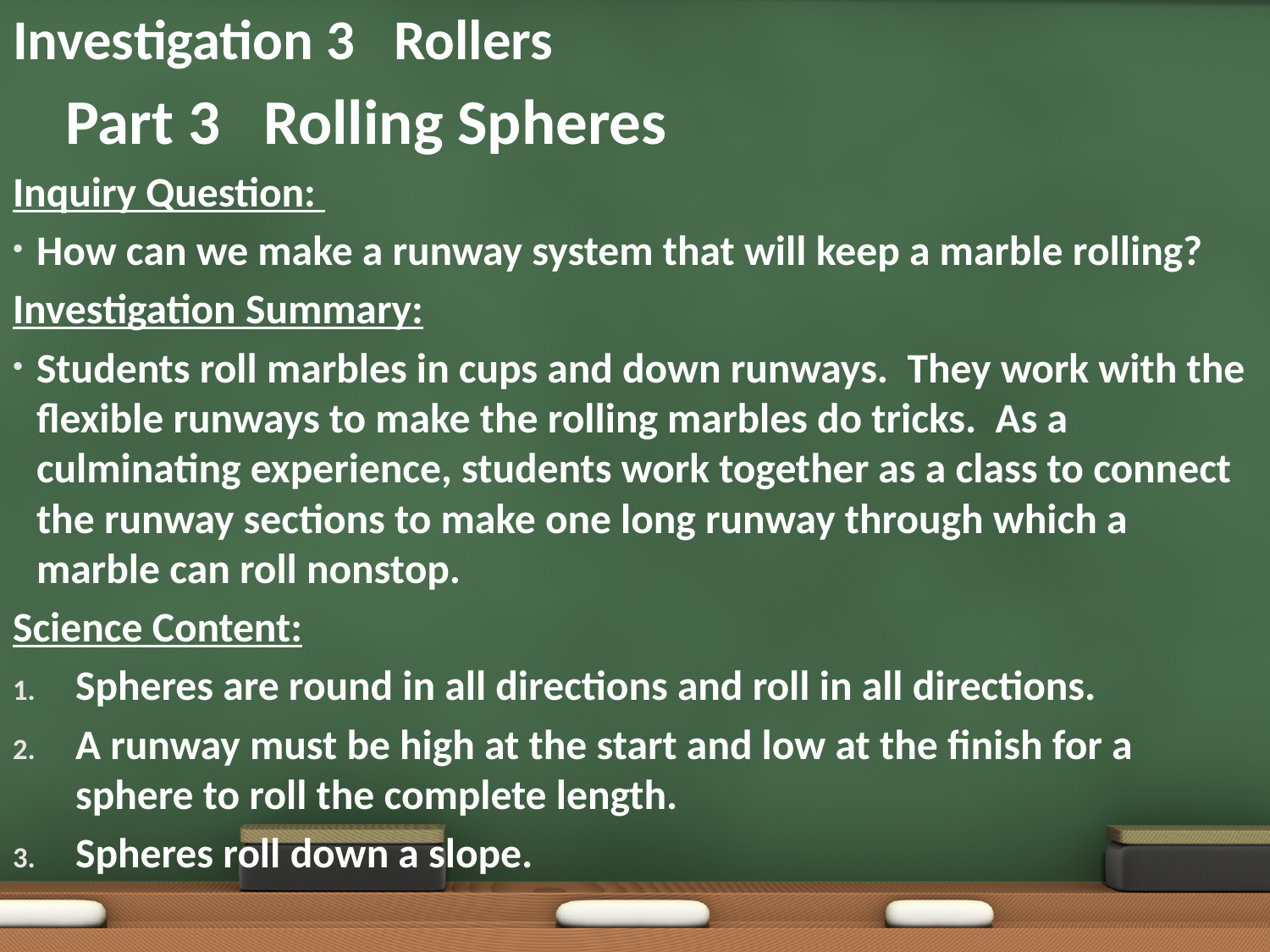

# Investigation 3	Rollers
Part 3   Rolling Spheres
Inquiry Question:
How can we make a runway system that will keep a marble rolling?
Investigation Summary:
Students roll marbles in cups and down runways.  They work with the flexible runways to make the rolling marbles do tricks.  As a culminating experience, students work together as a class to connect the runway sections to make one long runway through which a marble can roll nonstop.
Science Content:
Spheres are round in all directions and roll in all directions.
A runway must be high at the start and low at the finish for a sphere to roll the complete length.
Spheres roll down a slope.